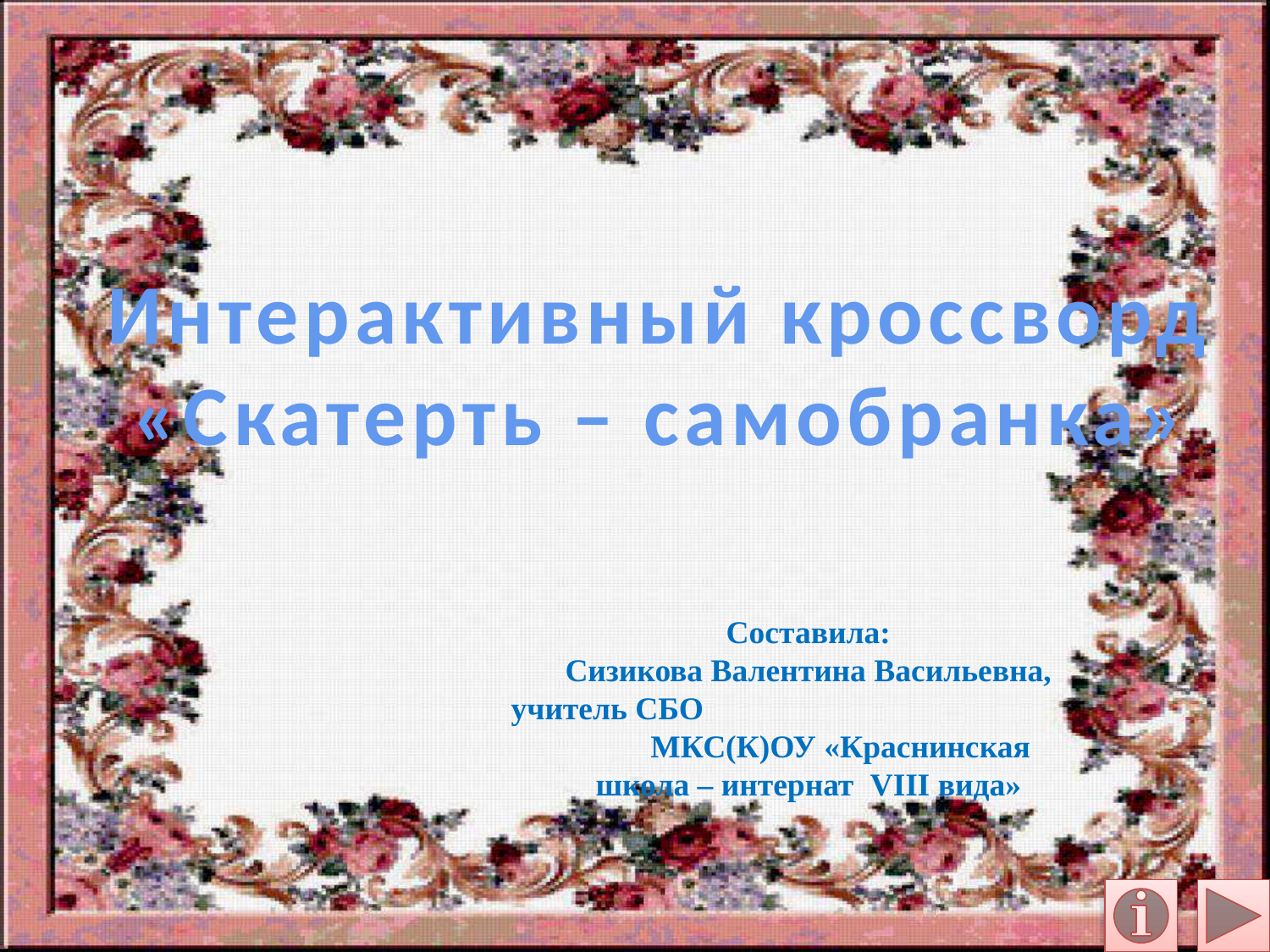

# Интерактивный кроссворд «Скатерть – самобранка»
Составила:
Сизикова Валентина Васильевна,
учитель СБО                                                           МКС(К)ОУ «Краснинская
школа – интернат  VIII вида»